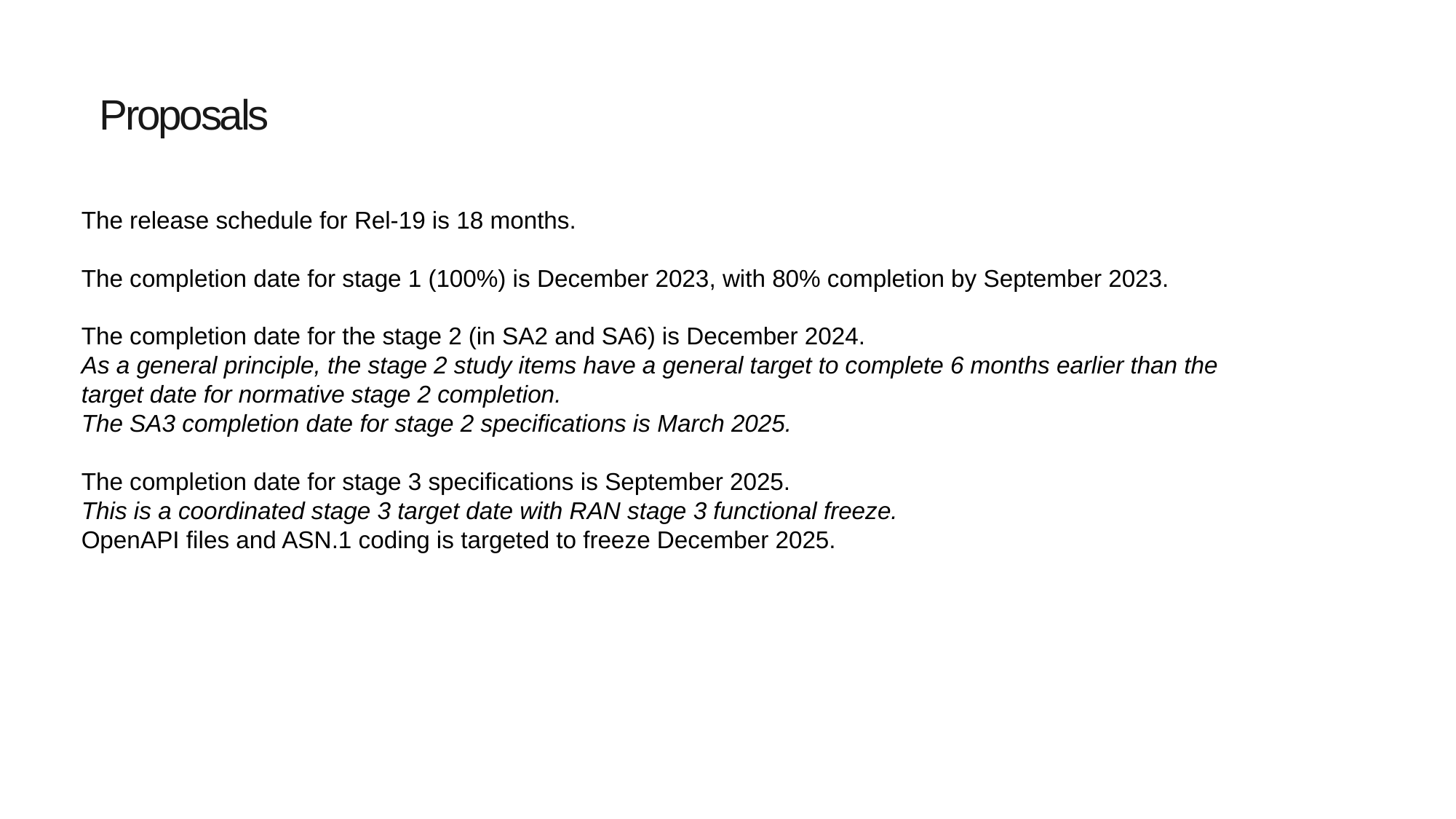

# Proposals
The release schedule for Rel-19 is 18 months.

The completion date for stage 1 (100%) is December 2023, with 80% completion by September 2023.

The completion date for the stage 2 (in SA2 and SA6) is December 2024.
As a general principle, the stage 2 study items have a general target to complete 6 months earlier than the target date for normative stage 2 completion.
The SA3 completion date for stage 2 specifications is March 2025.

The completion date for stage 3 specifications is September 2025.
This is a coordinated stage 3 target date with RAN stage 3 functional freeze.
OpenAPI files and ASN.1 coding is targeted to freeze December 2025.